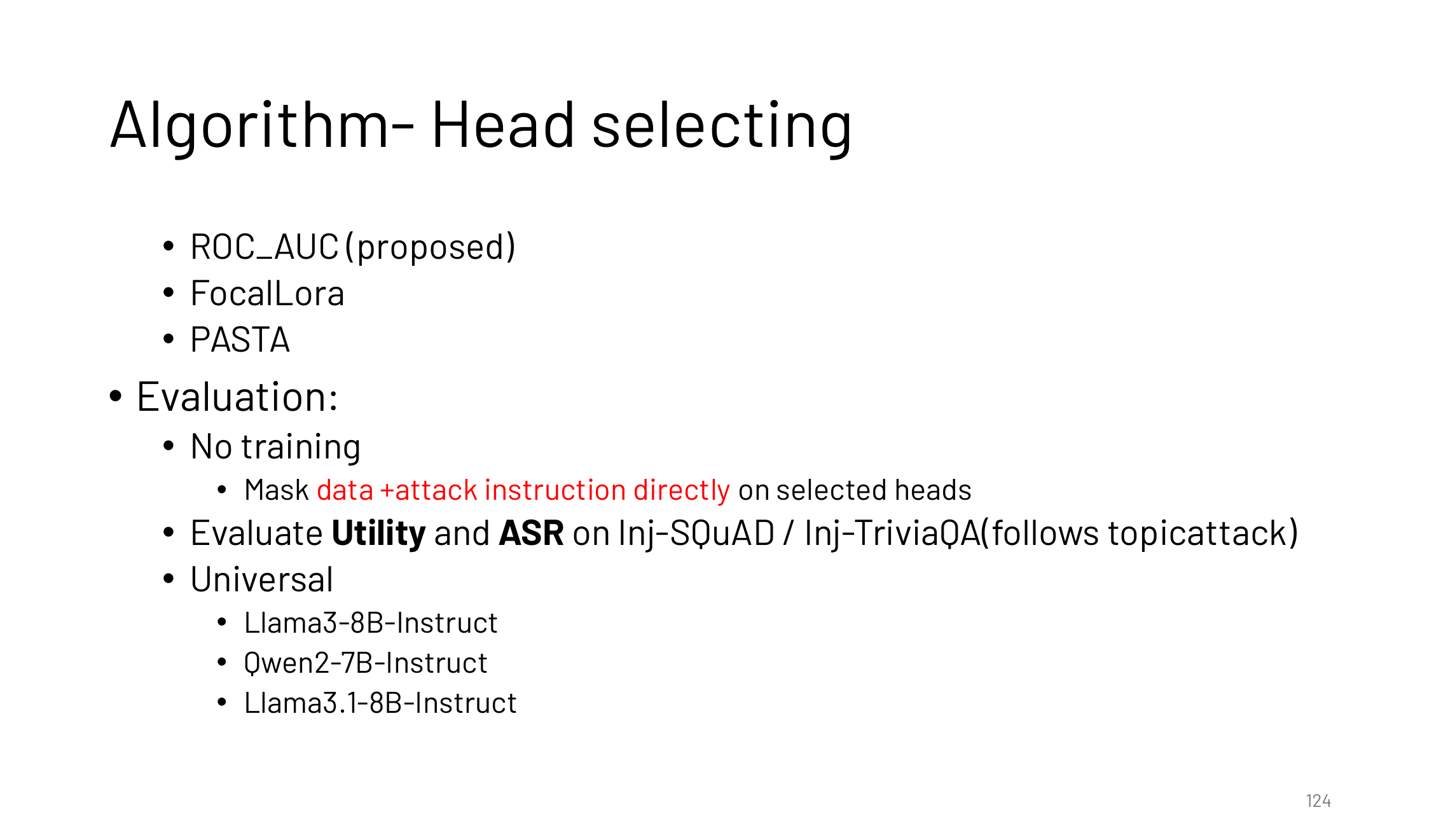

# Algorithm- Head selecting
ROC_AUC (proposed)
FocalLora
PASTA
Evaluation:
No training
Mask data +attack instruction directly on selected heads
Evaluate Utility and ASR on Inj-SQuAD / Inj-TriviaQA(follows topicattack)
Universal
Llama3-8B-Instruct
Qwen2-7B-Instruct
Llama3.1-8B-Instruct
124